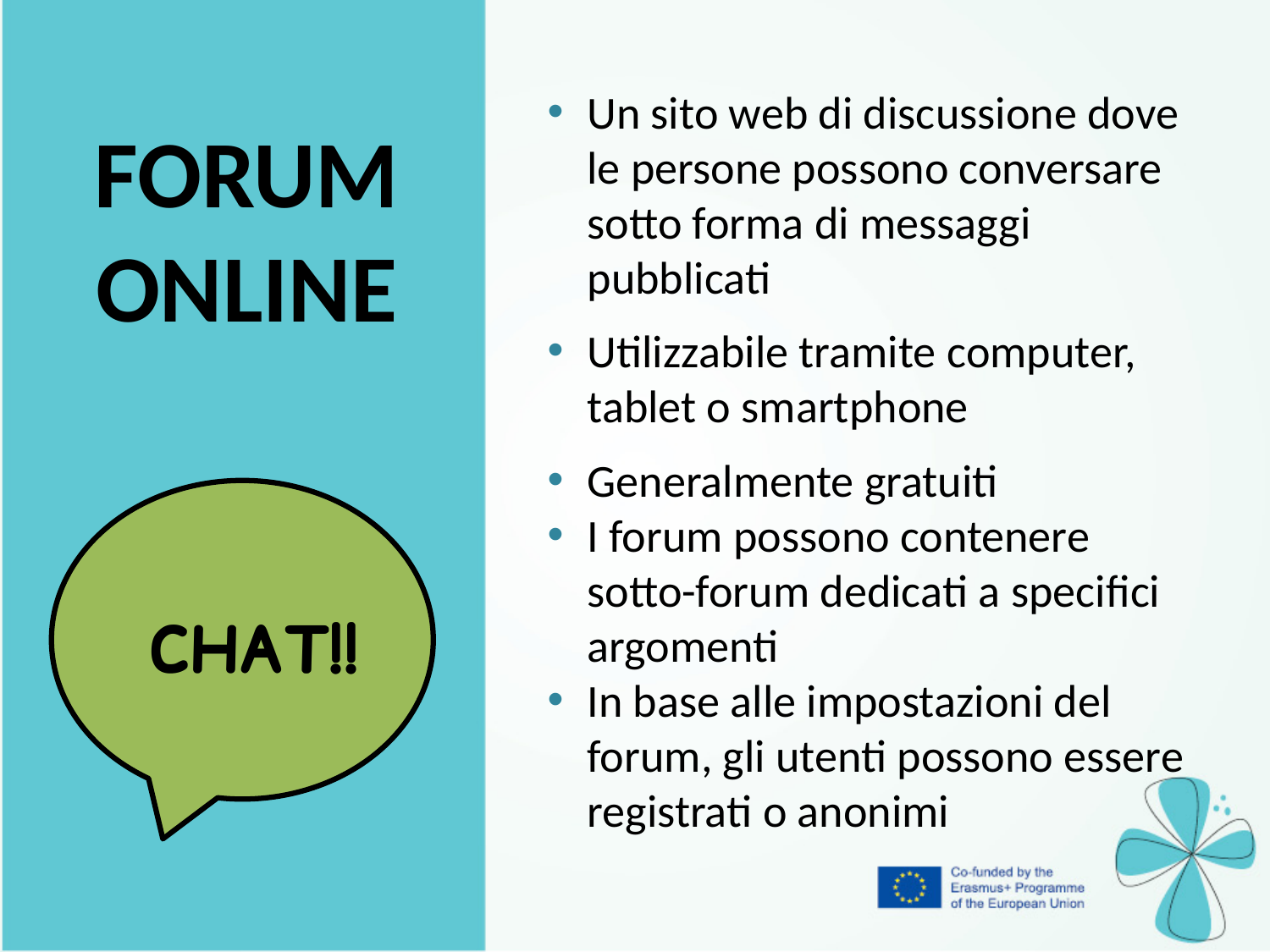

Un sito web di discussione dove le persone possono conversare sotto forma di messaggi pubblicati

Utilizzabile tramite computer, tablet o smartphone

Generalmente gratuiti
I forum possono contenere sotto-forum dedicati a specifici argomenti
In base alle impostazioni del forum, gli utenti possono essere registrati o anonimi
FORUM
ONLINE

CHAT!!